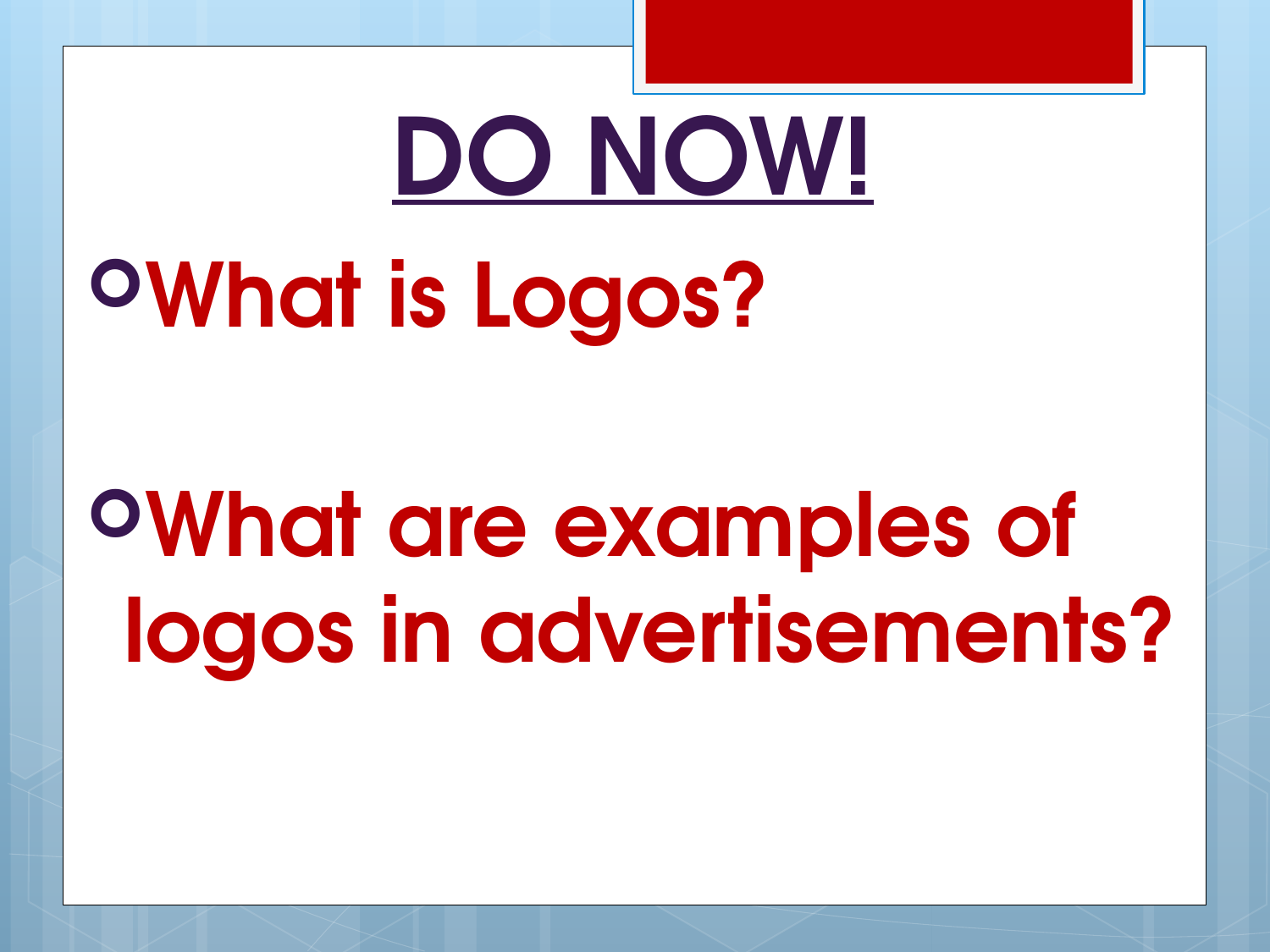

# DO NOW!
What is Logos?
What are examples of logos in advertisements?